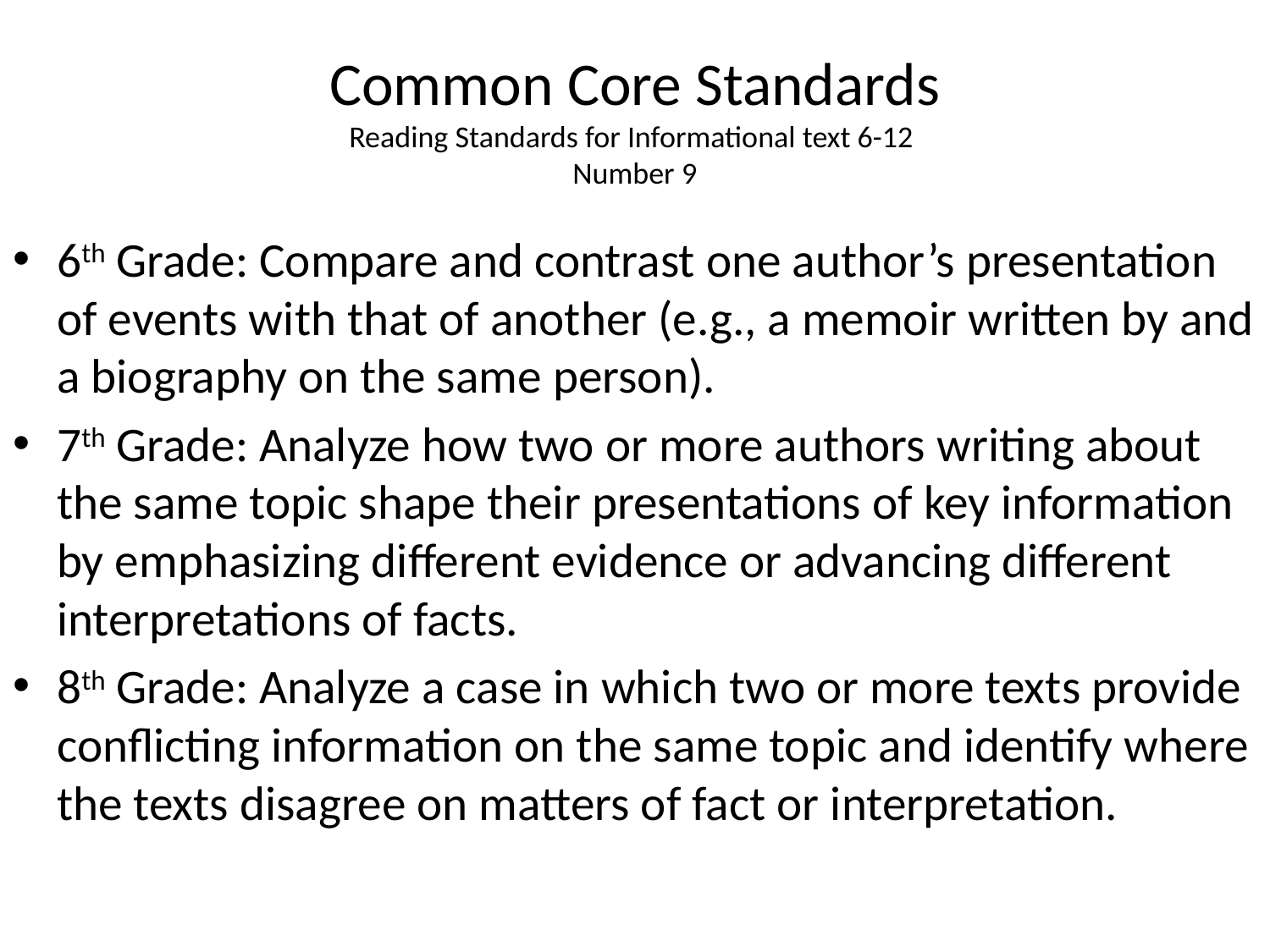

# Common Core Standards Reading Standards for Informational text 6-12 Number 9
6th Grade: Compare and contrast one author’s presentation of events with that of another (e.g., a memoir written by and a biography on the same person).
7th Grade: Analyze how two or more authors writing about the same topic shape their presentations of key information by emphasizing different evidence or advancing different interpretations of facts.
8th Grade: Analyze a case in which two or more texts provide conflicting information on the same topic and identify where the texts disagree on matters of fact or interpretation.